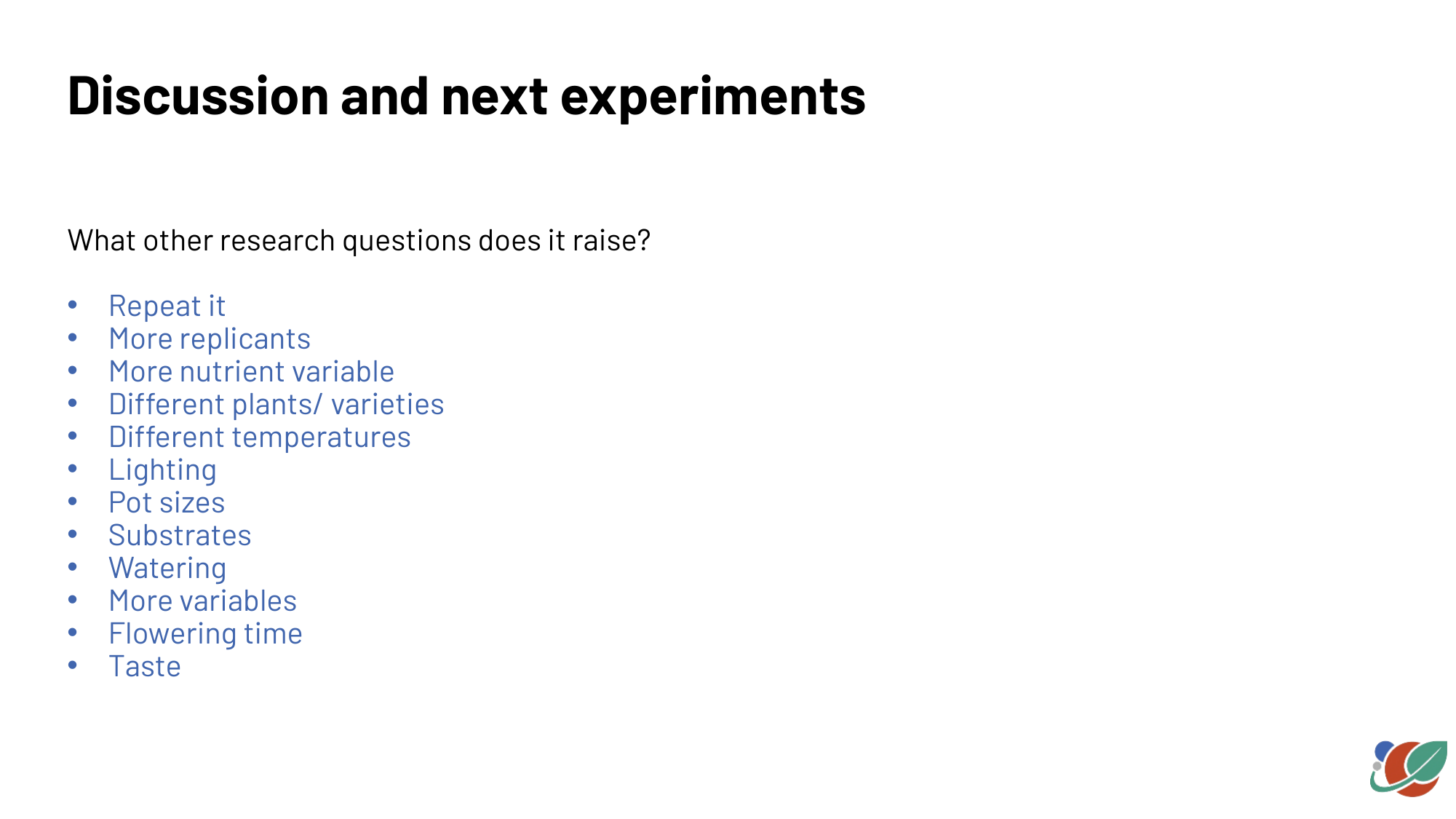

Discussion and next experiments

What other research questions does it raise?

Repeat it
More replicants
More nutrient variable
Different plants/ varieties
Different temperatures
Lighting
Pot sizes
Substrates
Watering
More variables
Flowering time
Taste